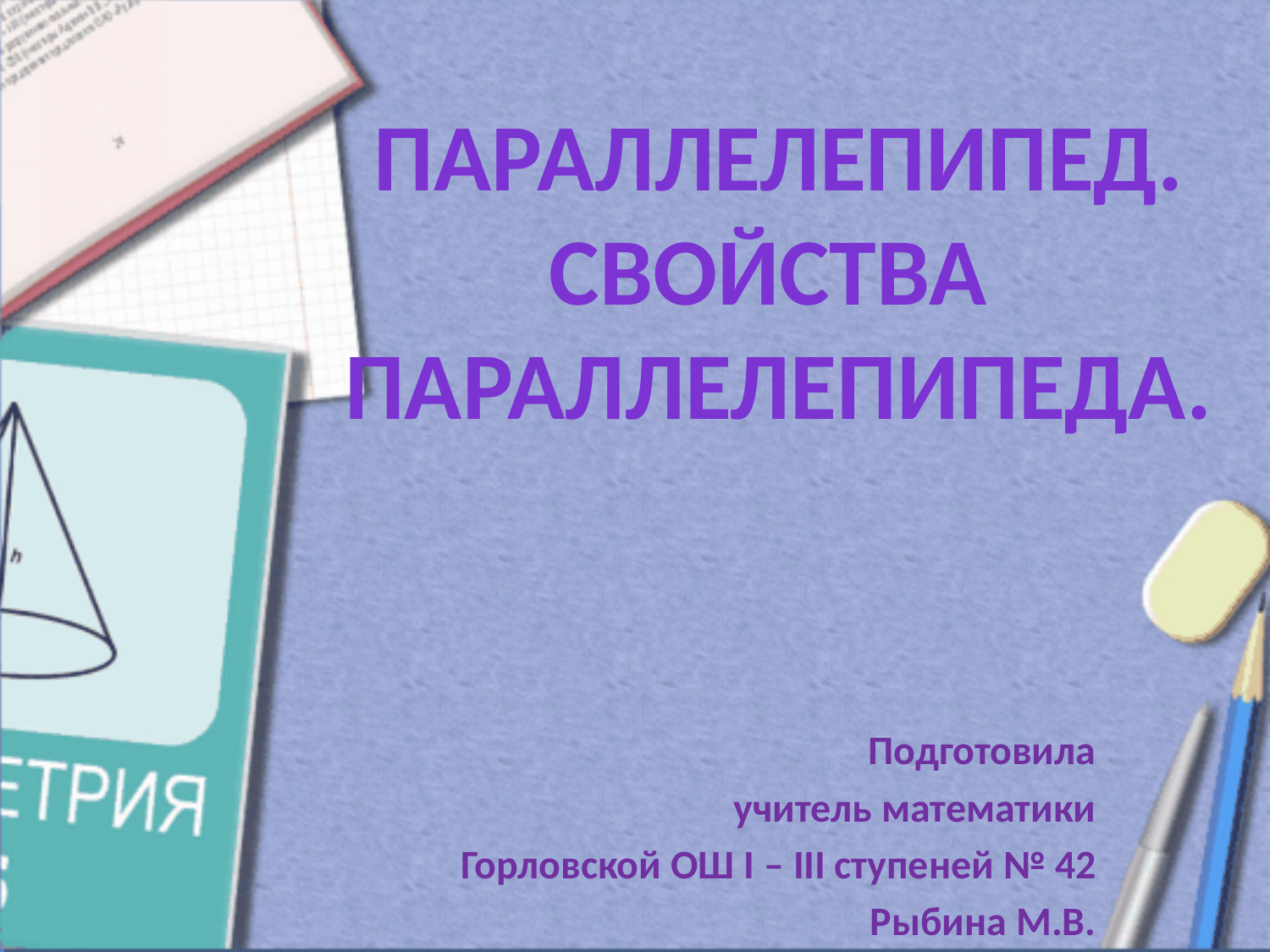

Параллелепипед.
Свойства
параллелепипеда.
Подготовила
учитель математики
Горловской ОШ І – ІІІ ступеней № 42
Рыбина М.В.